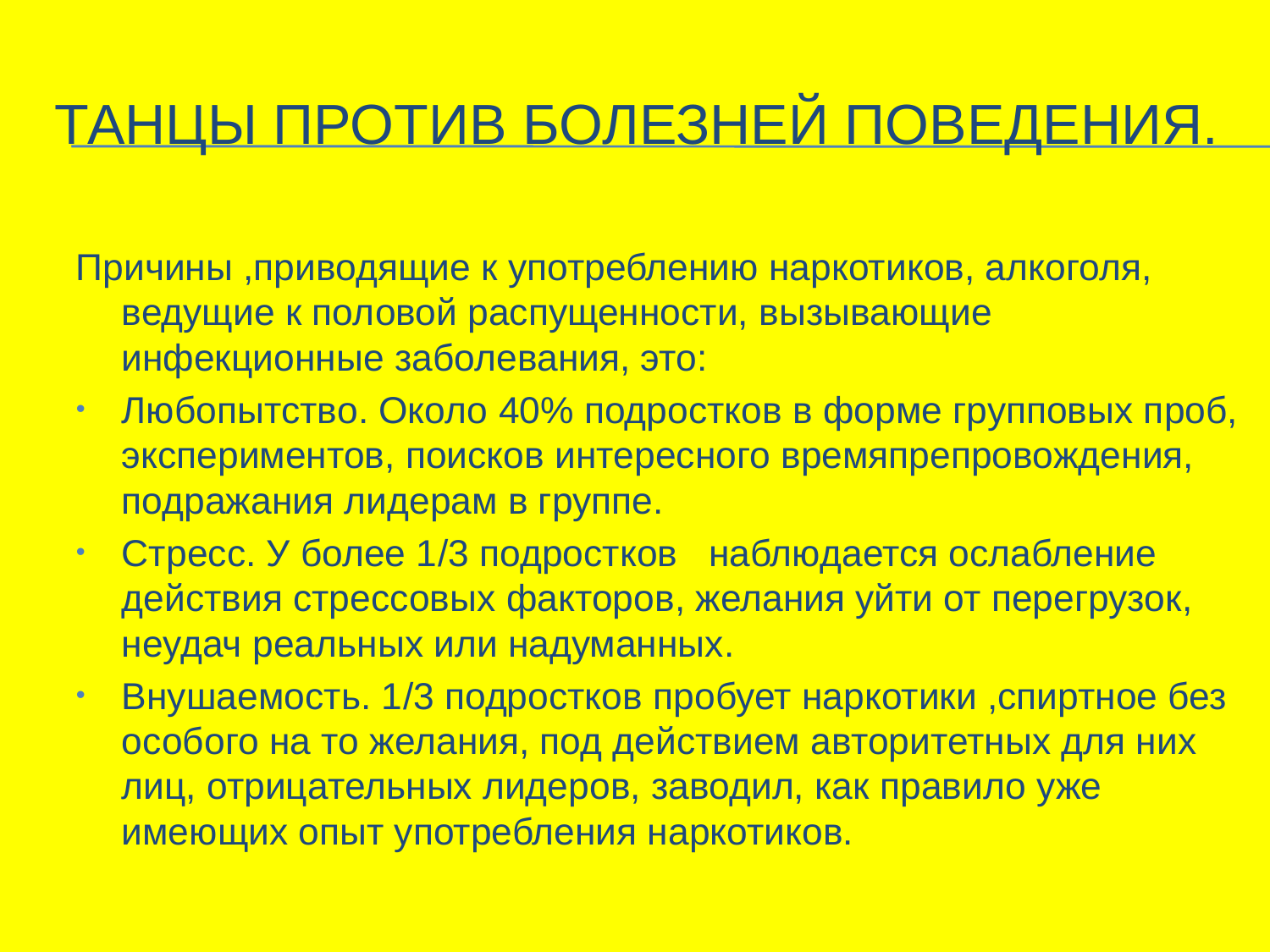

# Танцы против болезней поведения.
Причины ,приводящие к употреблению наркотиков, алкоголя, ведущие к половой распущенности, вызывающие инфекционные заболевания, это:
Любопытство. Около 40% подростков в форме групповых проб, экспериментов, поисков интересного времяпрепровождения, подражания лидерам в группе.
Стресс. У более 1/3 подростков   наблюдается ослабление действия стрессовых факторов, желания уйти от перегрузок, неудач реальных или надуманных.
Внушаемость. 1/3 подростков пробует наркотики ,спиртное без особого на то желания, под действием авторитетных для них лиц, отрицательных лидеров, заводил, как правило уже имеющих опыт употребления наркотиков.